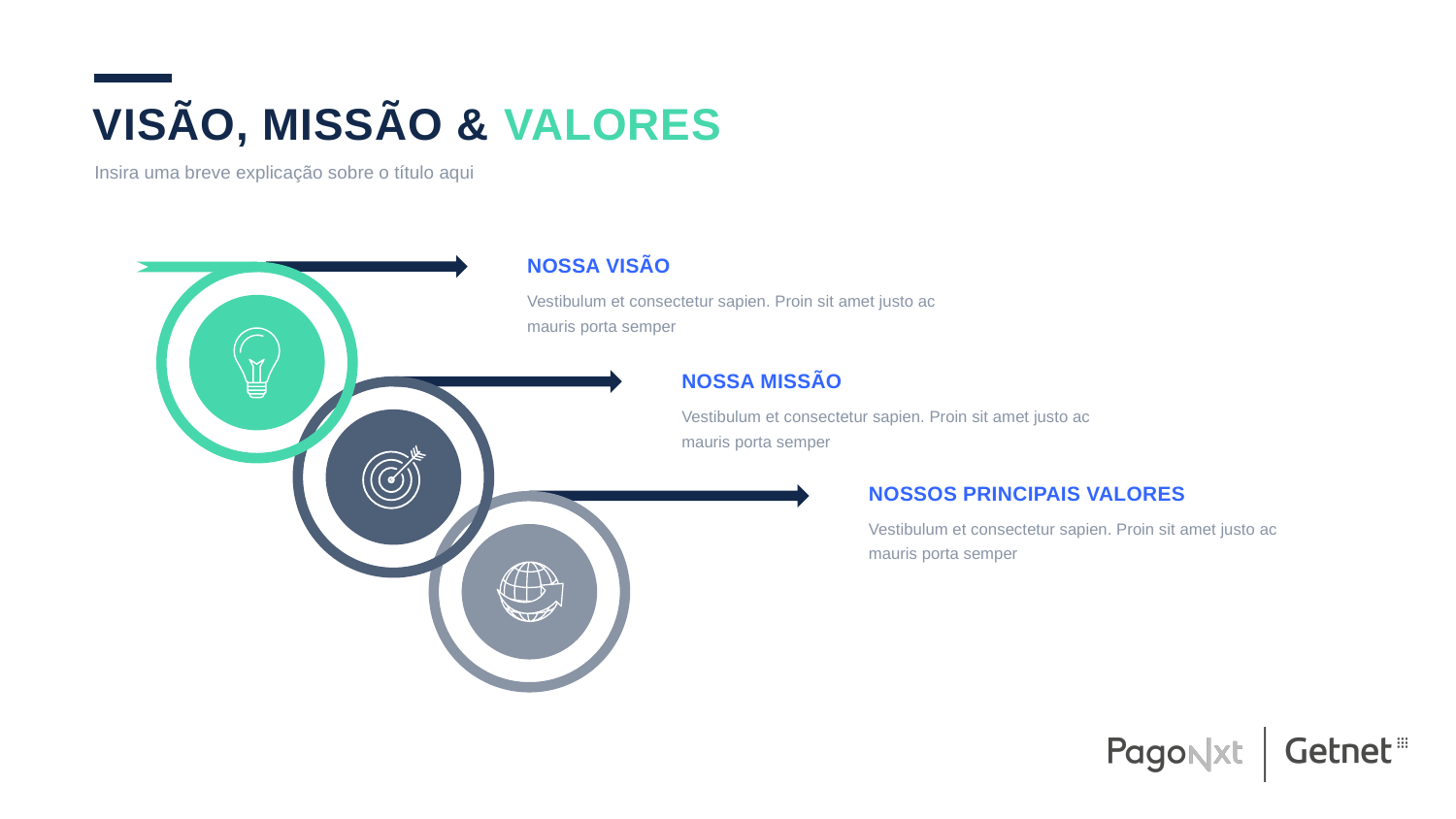

visão, missão & valores
Insira uma breve explicação sobre o título aqui
NOSSA VISÃO

Vestibulum et consectetur sapien. Proin sit amet justo ac mauris porta semper

NOSSA MISSÃO

Vestibulum et consectetur sapien. Proin sit amet justo ac mauris porta semper

NOSSOS PRINCIPAIS VALORES

Vestibulum et consectetur sapien. Proin sit amet justo ac mauris porta semper